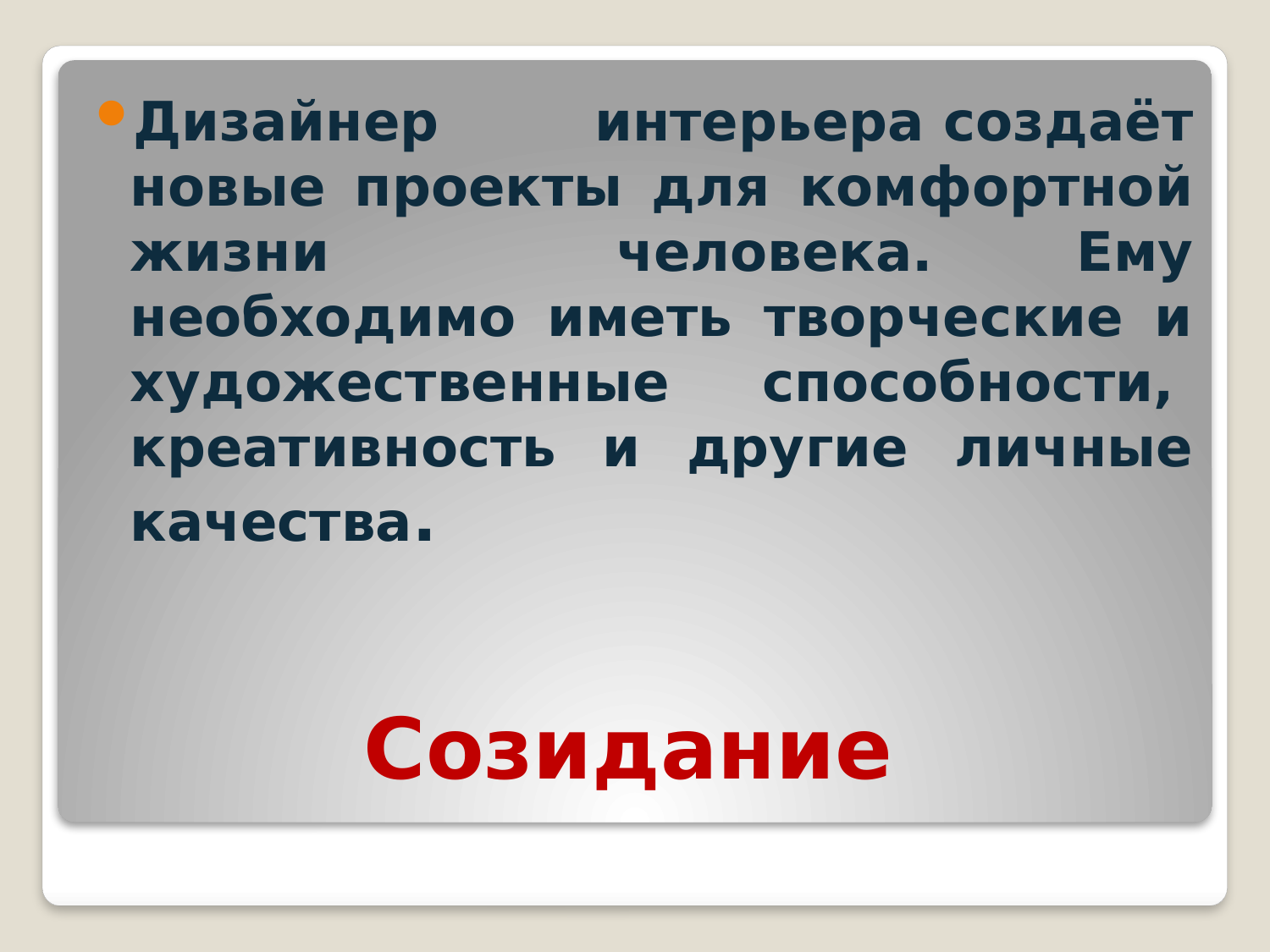

Дизайнер интерьера создаёт новые проекты для комфортной жизни  человека. Ему необходимо иметь творческие и художественные способности,  креативность и другие личные качества.
# Созидание